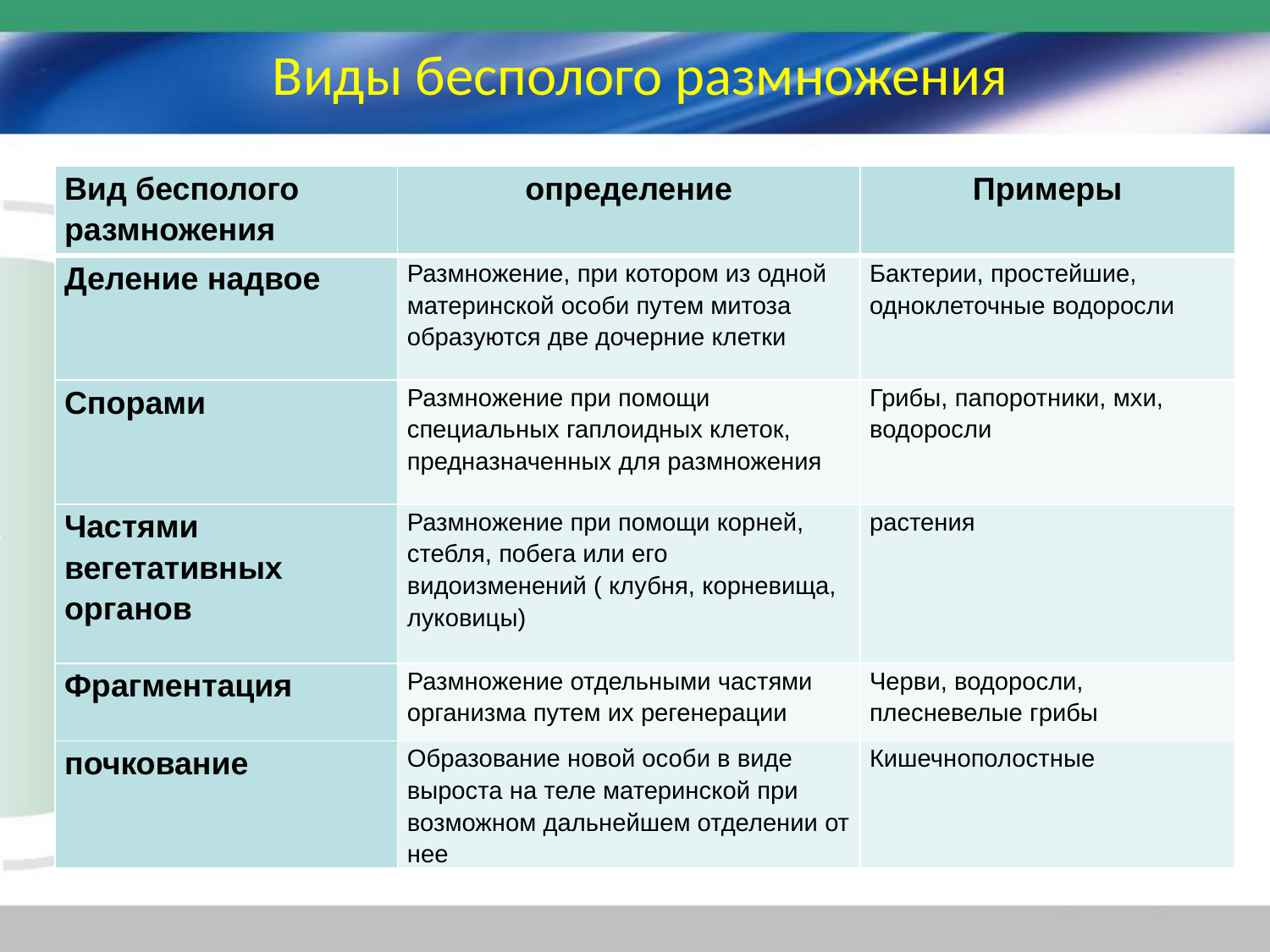

# Виды бесполого размножения
| Вид бесполого размножения | определение | Примеры |
| --- | --- | --- |
| Деление надвое | Размножение, при котором из одной материнской особи путем митоза образуются две дочерние клетки | Бактерии, простейшие, одноклеточные водоросли |
| Спорами | Размножение при помощи специальных гаплоидных клеток, предназначенных для размножения | Грибы, папоротники, мхи, водоросли |
| Частями вегетативных органов | Размножение при помощи корней, стебля, побега или его видоизменений ( клубня, корневища, луковицы) | растения |
| Фрагментация | Размножение отдельными частями организма путем их регенерации | Черви, водоросли, плесневелые грибы |
| почкование | Образование новой особи в виде выроста на теле материнской при возможном дальнейшем отделении от нее | Кишечнополостные |